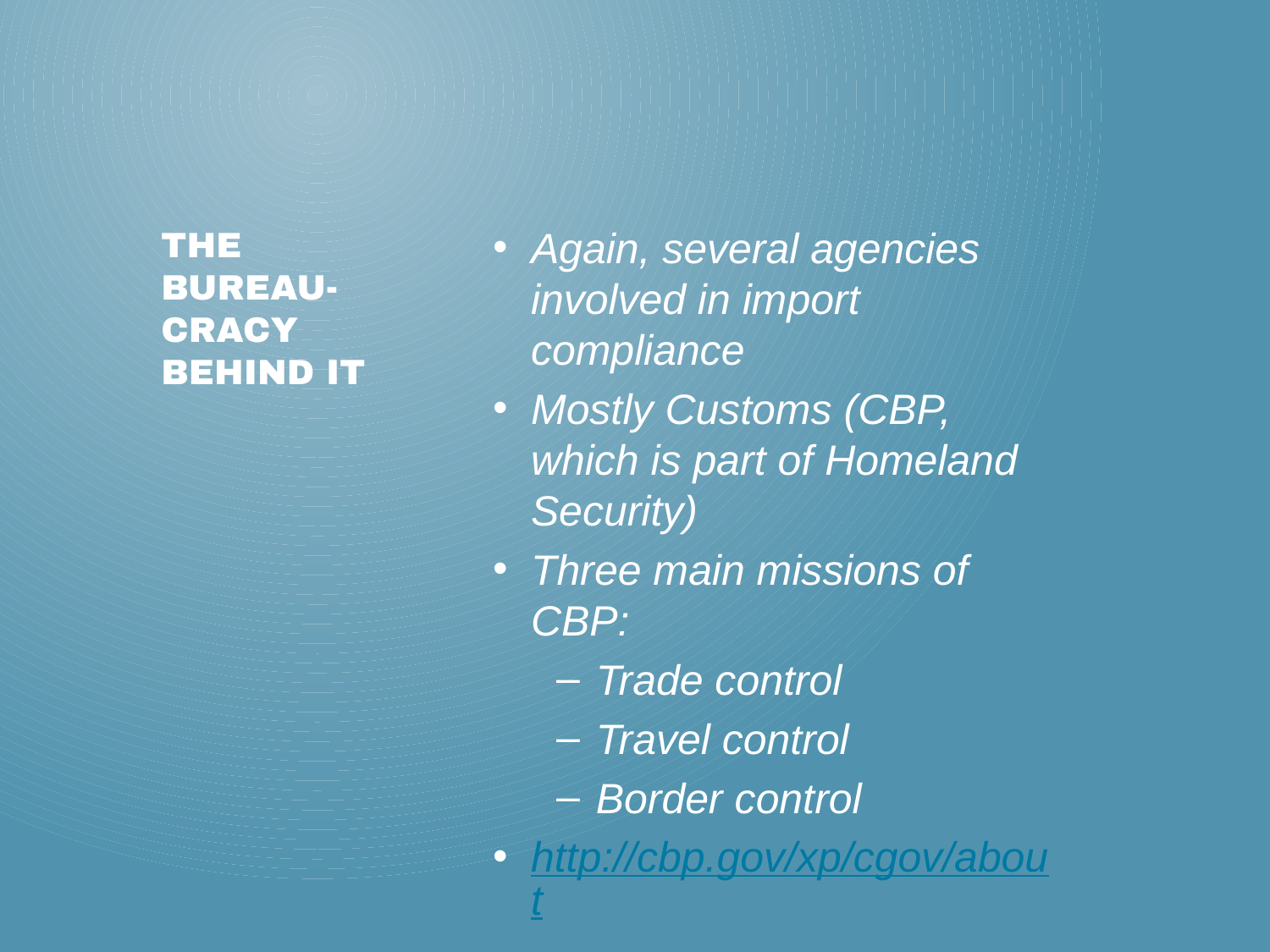

Again, several agencies involved in import compliance
Mostly Customs (CBP, which is part of Homeland Security)
Three main missions of CBP:
Trade control
Travel control
Border control
http://cbp.gov/xp/cgov/about
# The bureAU-CRACY BEHIND IT